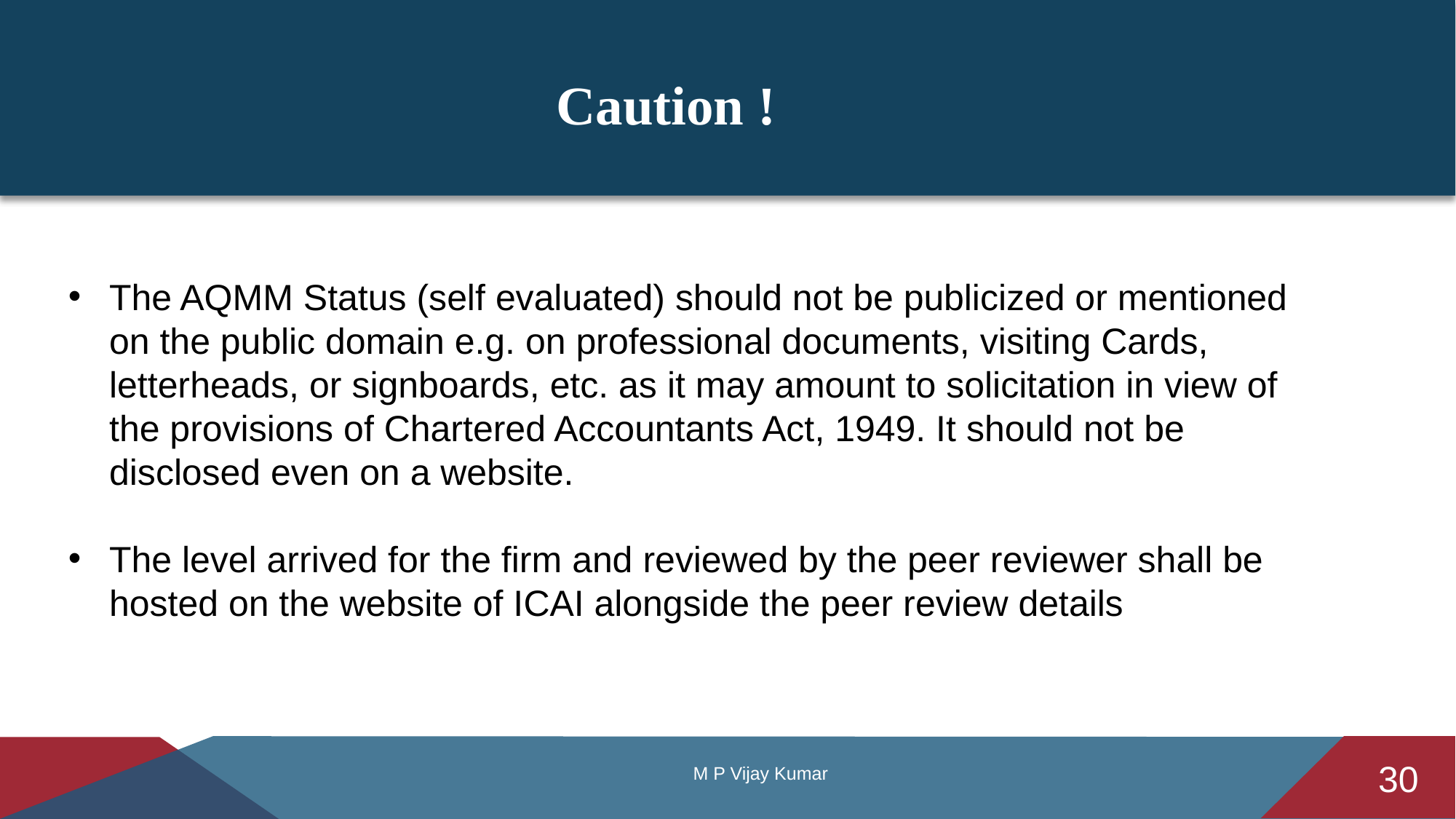

Caution !
The AQMM Status (self evaluated) should not be publicized or mentioned on the public domain e.g. on professional documents, visiting Cards, letterheads, or signboards, etc. as it may amount to solicitation in view of the provisions of Chartered Accountants Act, 1949. It should not be disclosed even on a website.

The level arrived for the firm and reviewed by the peer reviewer shall be hosted on the website of ICAI alongside the peer review details